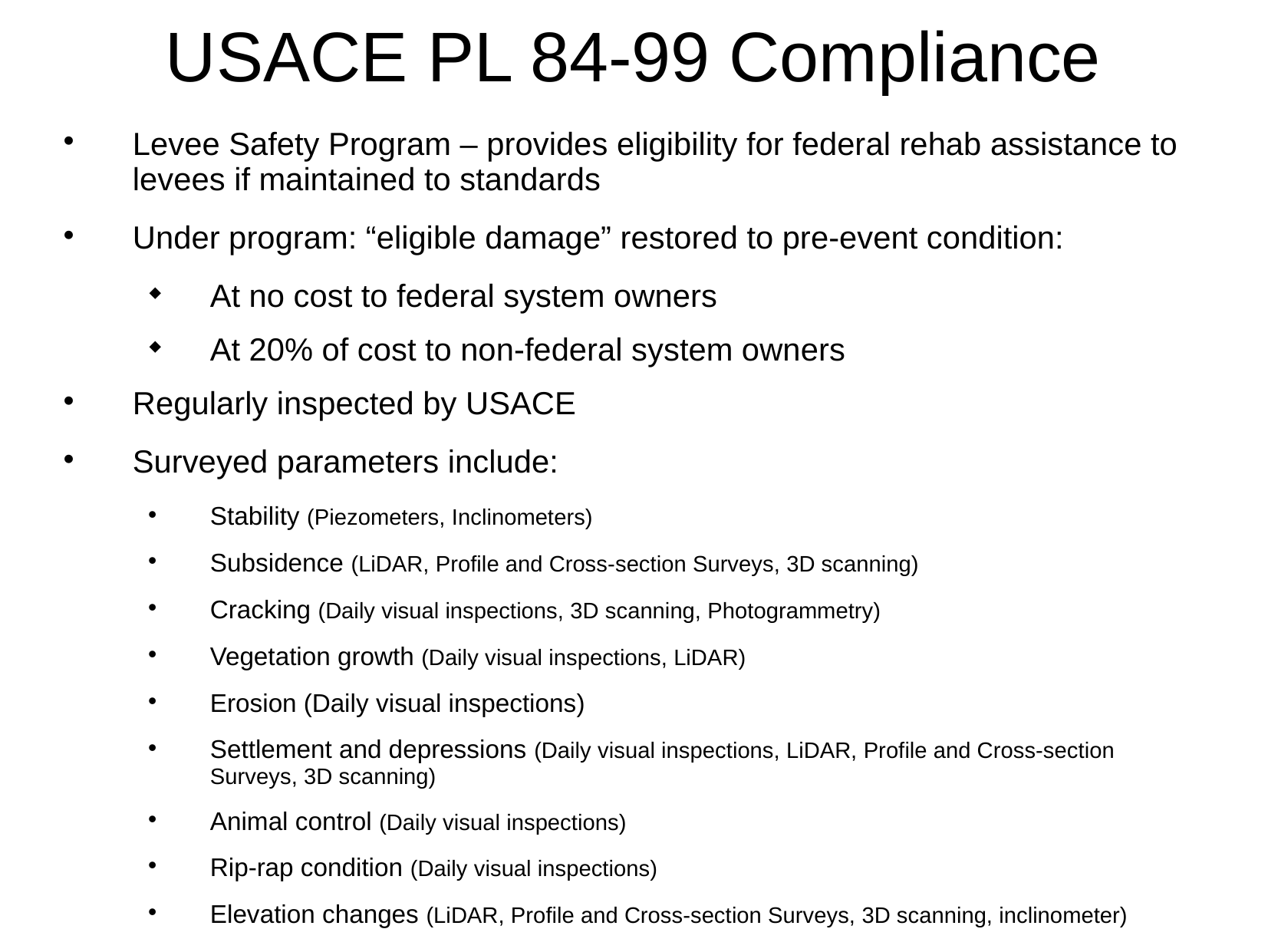

# USACE PL 84-99 Compliance
Levee Safety Program – provides eligibility for federal rehab assistance to levees if maintained to standards
Under program: “eligible damage” restored to pre-event condition:
At no cost to federal system owners
At 20% of cost to non-federal system owners
Regularly inspected by USACE
Surveyed parameters include:
Stability (Piezometers, Inclinometers)
Subsidence (LiDAR, Profile and Cross-section Surveys, 3D scanning)
Cracking (Daily visual inspections, 3D scanning, Photogrammetry)
Vegetation growth (Daily visual inspections, LiDAR)
Erosion (Daily visual inspections)
Settlement and depressions (Daily visual inspections, LiDAR, Profile and Cross-section Surveys, 3D scanning)
Animal control (Daily visual inspections)
Rip-rap condition (Daily visual inspections)
Elevation changes (LiDAR, Profile and Cross-section Surveys, 3D scanning, inclinometer)